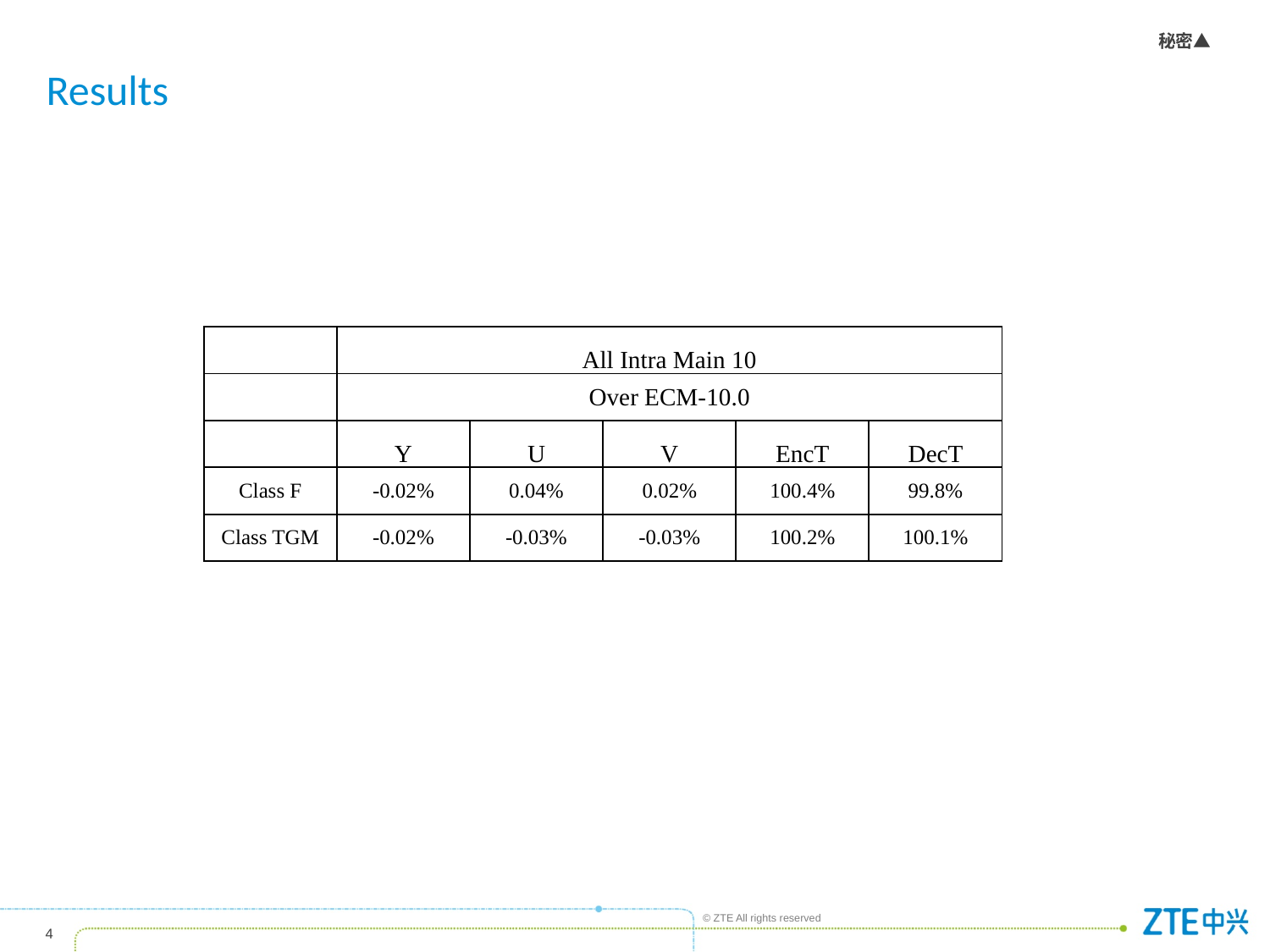

# Results
|  | All Intra Main 10 |  |  |  |  |
| --- | --- | --- | --- | --- | --- |
|  | Over ECM-10.0 |  |  |  |  |
|  | Y | U | V | EncT | DecT |
| Class F | -0.02% | 0.04% | 0.02% | 100.4% | 99.8% |
| Class TGM | -0.02% | -0.03% | -0.03% | 100.2% | 100.1% |